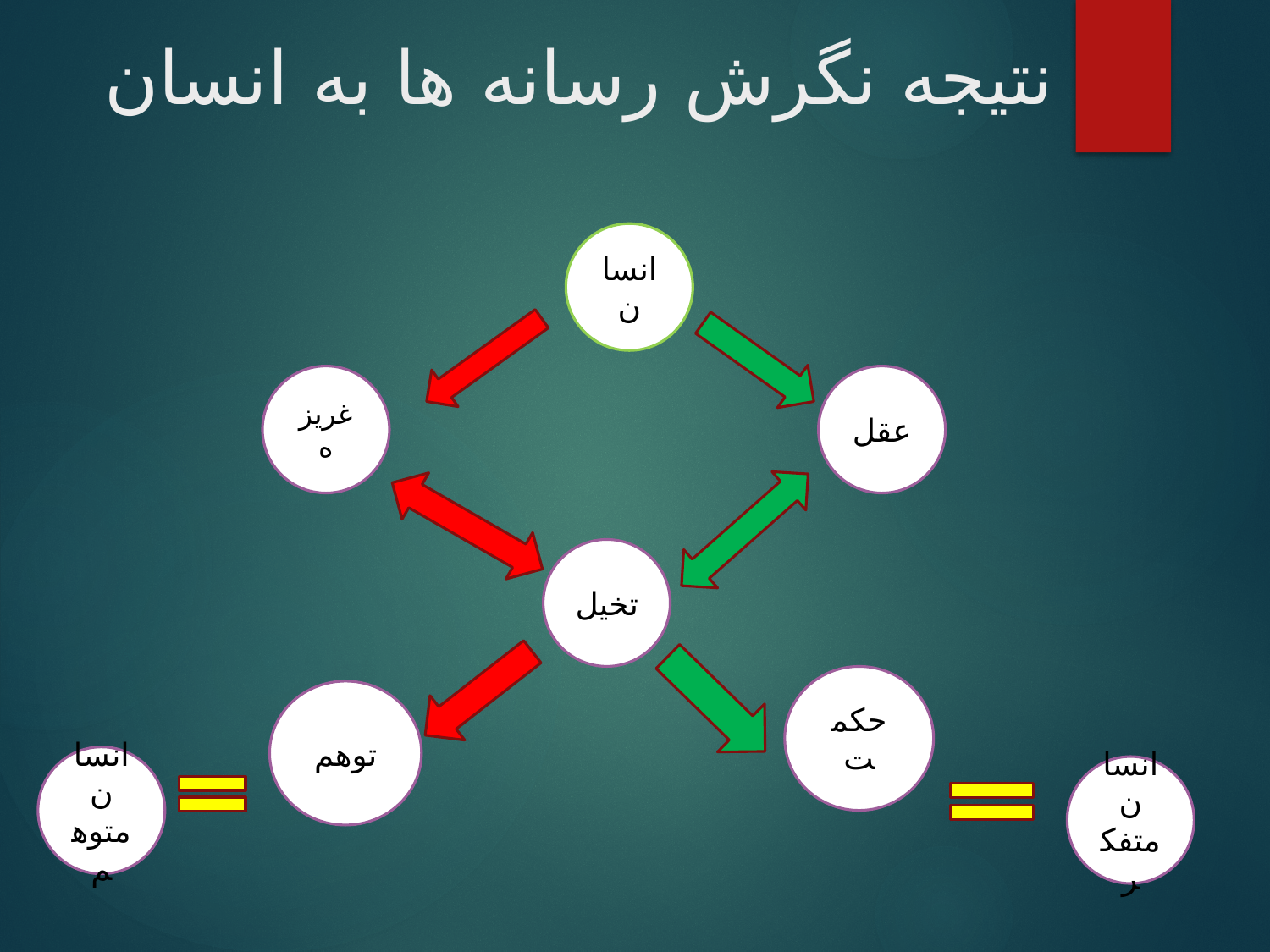

# نتیجه نگرش رسانه ها به انسان

انسان

غریزه
عقل

تخیل

حکمت

توهم
انسان متوهم
انسان متفکر